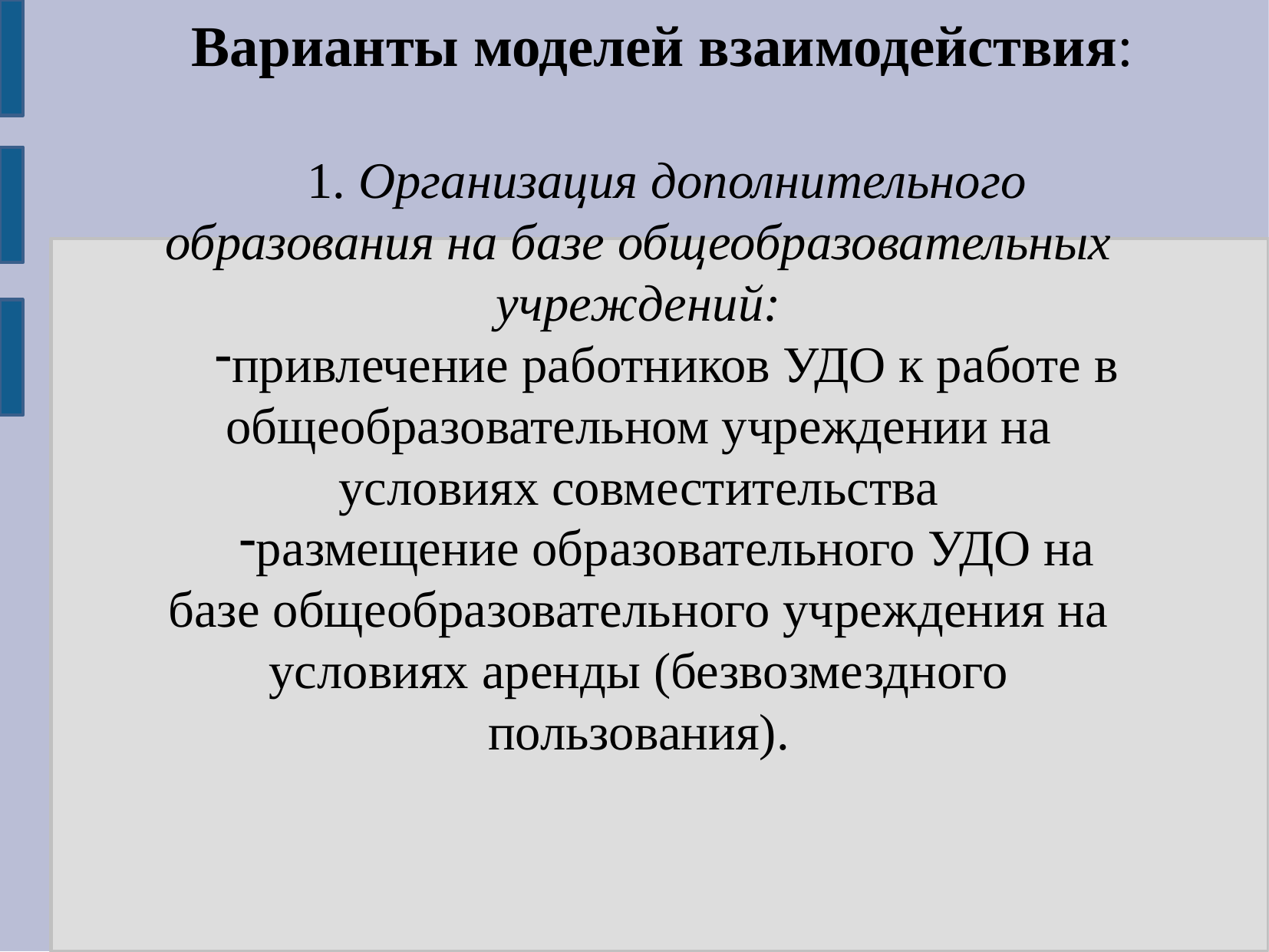

Варианты моделей взаимодействия:

1. Организация дополнительного образования на базе общеобразовательных учреждений:
привлечение работников УДО к работе в общеобразовательном учреждении на условиях совместительства
размещение образовательного УДО на базе общеобразовательного учреждения на условиях аренды (безвозмездного пользования).